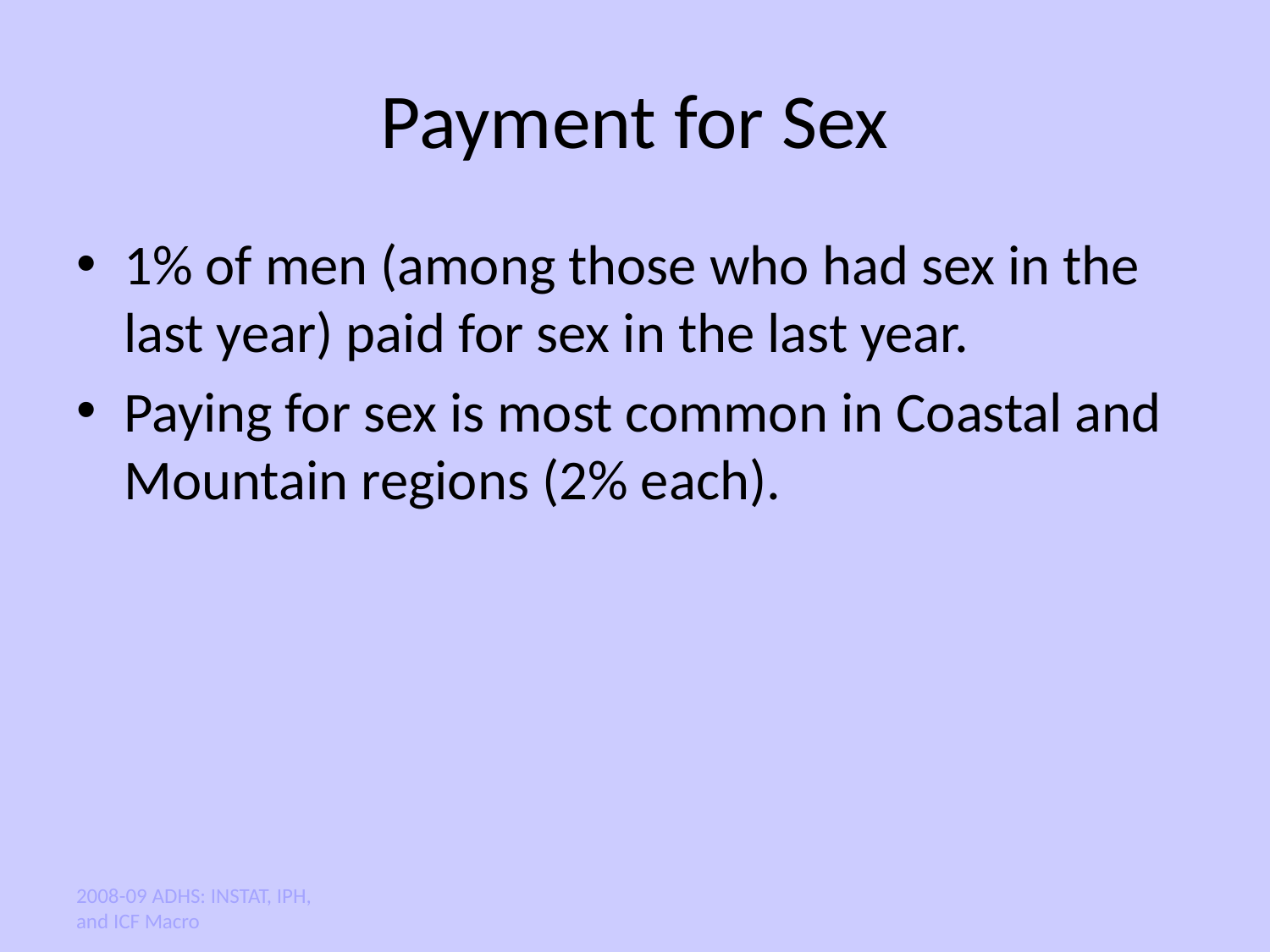

# Payment for Sex
1% of men (among those who had sex in the last year) paid for sex in the last year.
Paying for sex is most common in Coastal and Mountain regions (2% each).
2008-09 ADHS: INSTAT, IPH, and ICF Macro